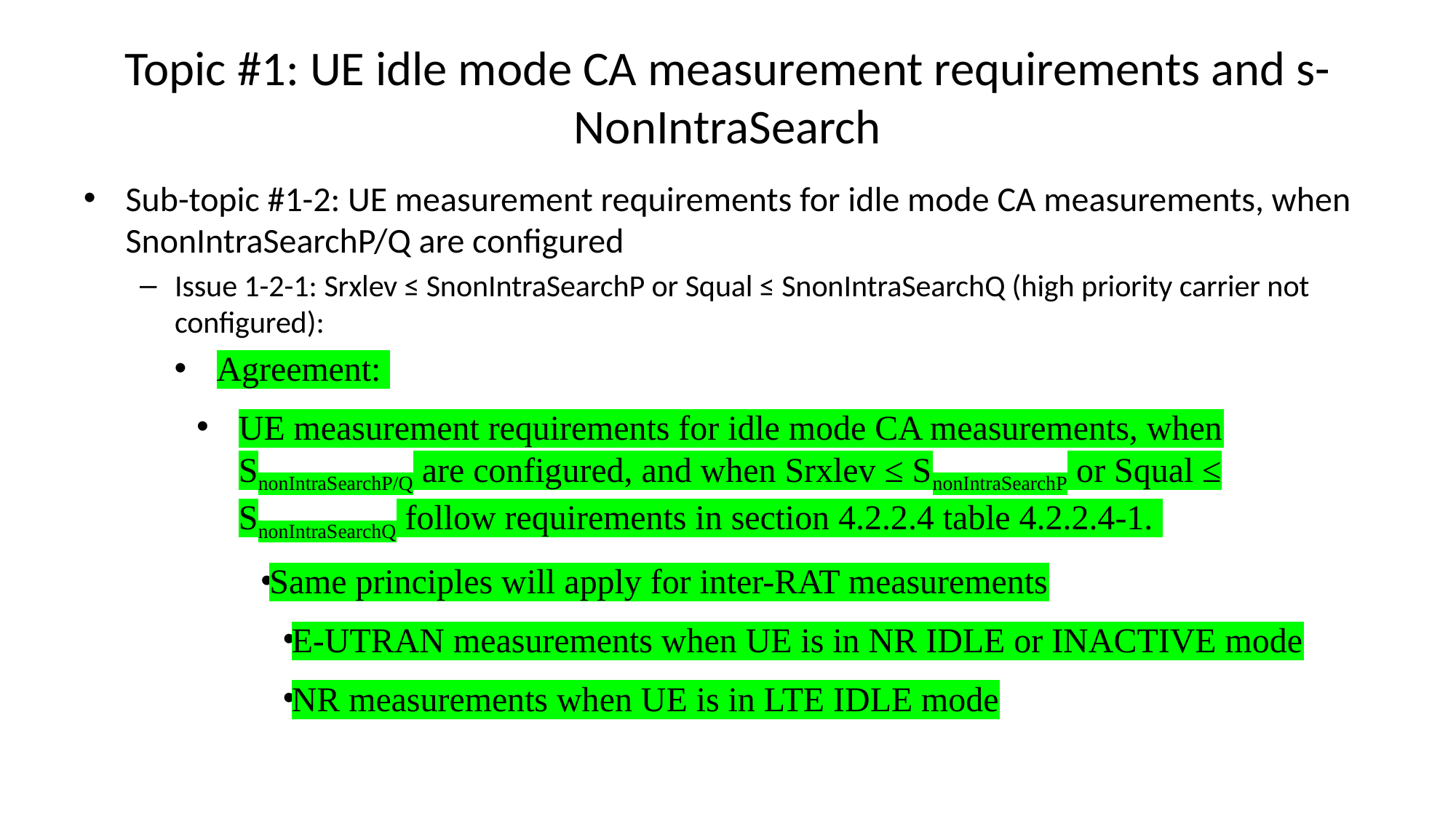

# Topic #1: UE idle mode CA measurement requirements and s-NonIntraSearch
Sub-topic #1-2: UE measurement requirements for idle mode CA measurements, when SnonIntraSearchP/Q are configured
Issue 1-2-1: Srxlev ≤ SnonIntraSearchP or Squal ≤ SnonIntraSearchQ (high priority carrier not configured):
Agreement:
UE measurement requirements for idle mode CA measurements, when SnonIntraSearchP/Q are configured, and when Srxlev ≤ SnonIntraSearchP or Squal ≤ SnonIntraSearchQ follow requirements in section 4.2.2.4 table 4.2.2.4-1.
Same principles will apply for inter-RAT measurements
E-UTRAN measurements when UE is in NR IDLE or INACTIVE mode
NR measurements when UE is in LTE IDLE mode